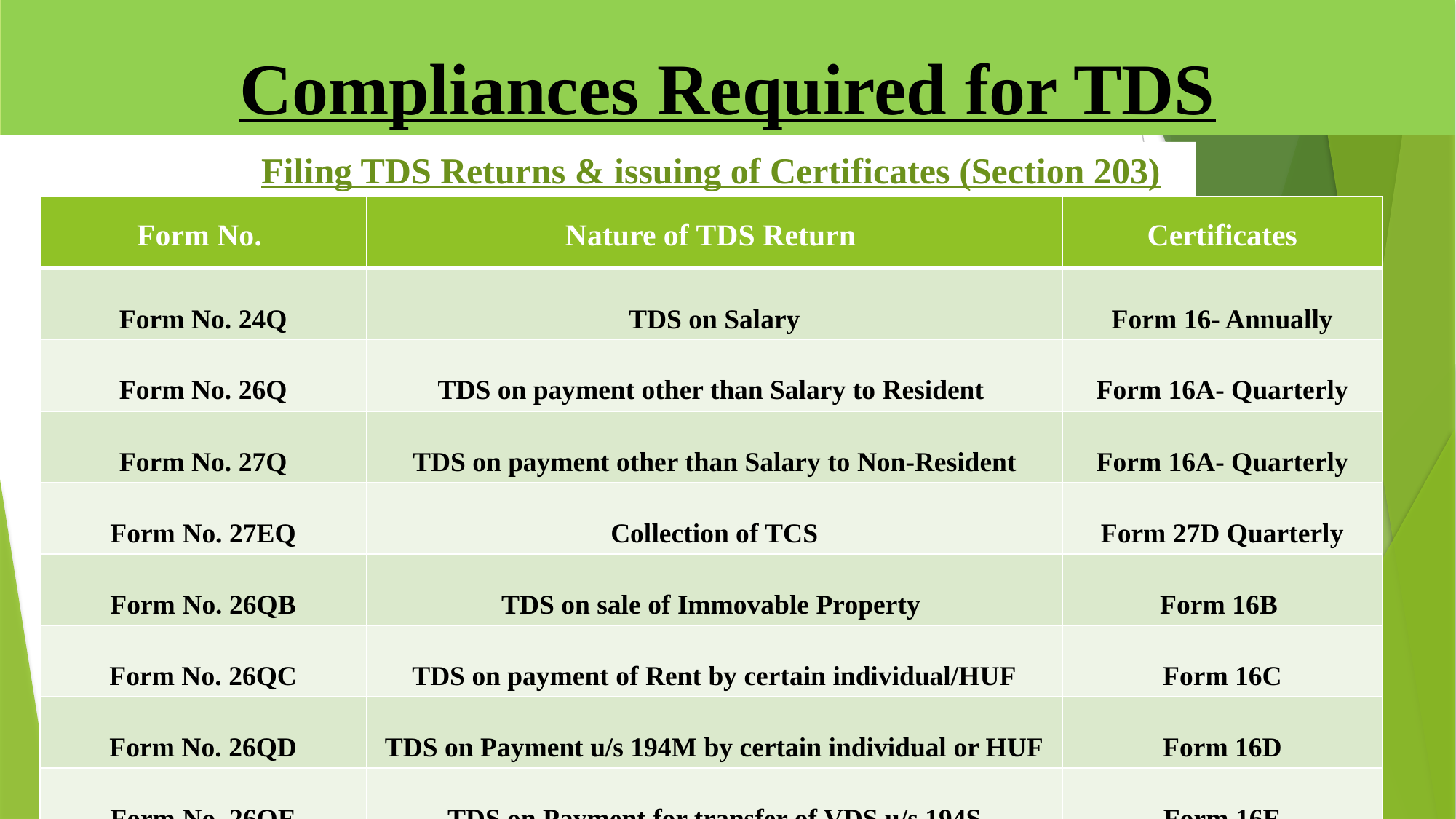

# Compliances Required for TDS
Filing TDS Returns & issuing of Certificates (Section 203)
| Form No. | Nature of TDS Return | Certificates |
| --- | --- | --- |
| Form No. 24Q | TDS on Salary | Form 16- Annually |
| Form No. 26Q | TDS on payment other than Salary to Resident | Form 16A- Quarterly |
| Form No. 27Q | TDS on payment other than Salary to Non-Resident | Form 16A- Quarterly |
| Form No. 27EQ | Collection of TCS | Form 27D Quarterly |
| Form No. 26QB | TDS on sale of Immovable Property | Form 16B |
| Form No. 26QC | TDS on payment of Rent by certain individual/HUF | Form 16C |
| Form No. 26QD | TDS on Payment u/s 194M by certain individual or HUF | Form 16D |
| Form No. 26QE | TDS on Payment for transfer of VDS u/s 194S | Form 16E |